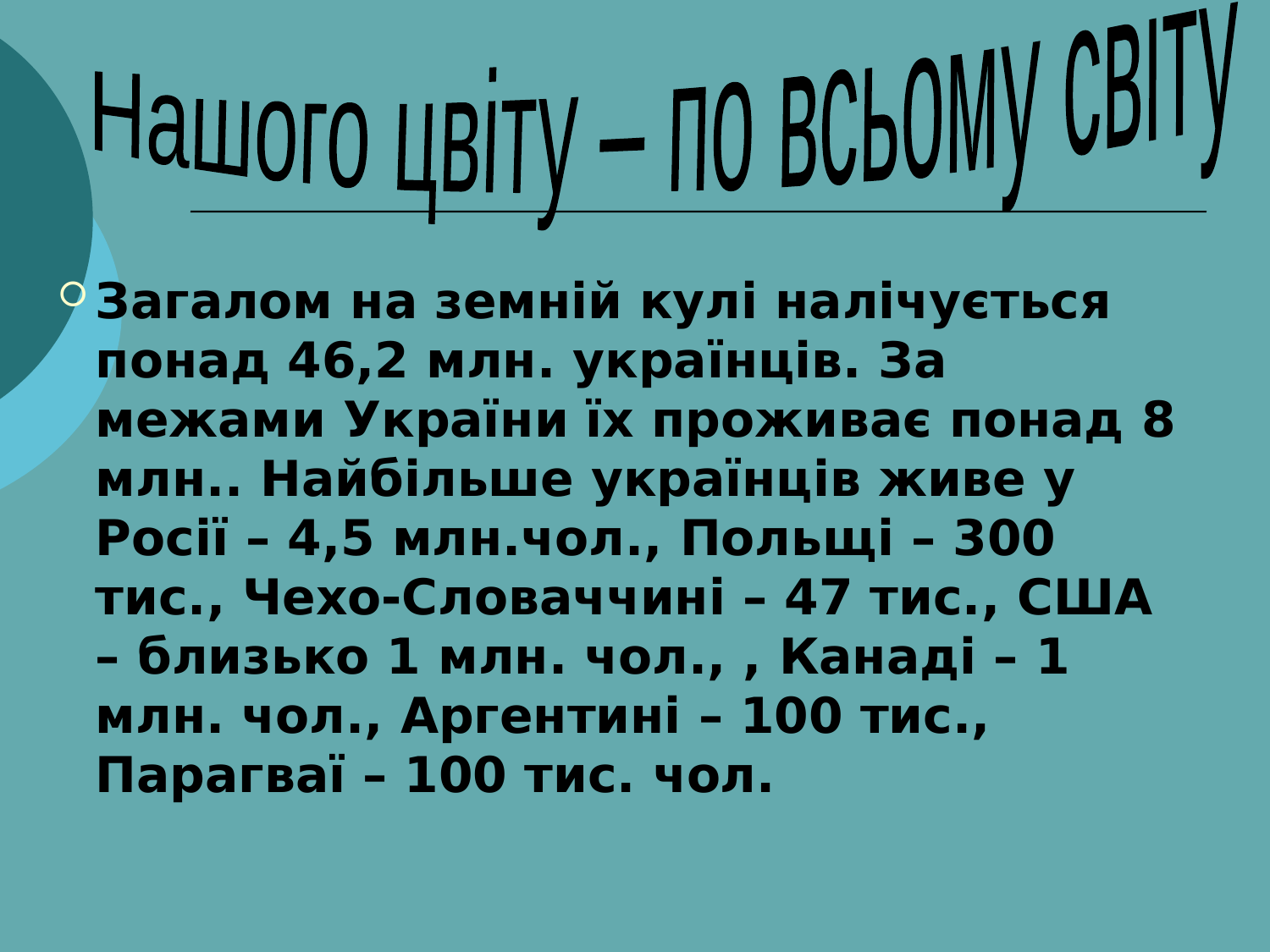

Нашого цвіту – по всьому світу
Загалом на земній кулі налічується понад 46,2 млн. українців. За межами України їх проживає понад 8 млн.. Найбільше українців живе у Росії – 4,5 млн.чол., Польщі – 300 тис., Чехо-Словаччині – 47 тис., США – близько 1 млн. чол., , Канаді – 1 млн. чол., Аргентині – 100 тис., Парагваї – 100 тис. чол.